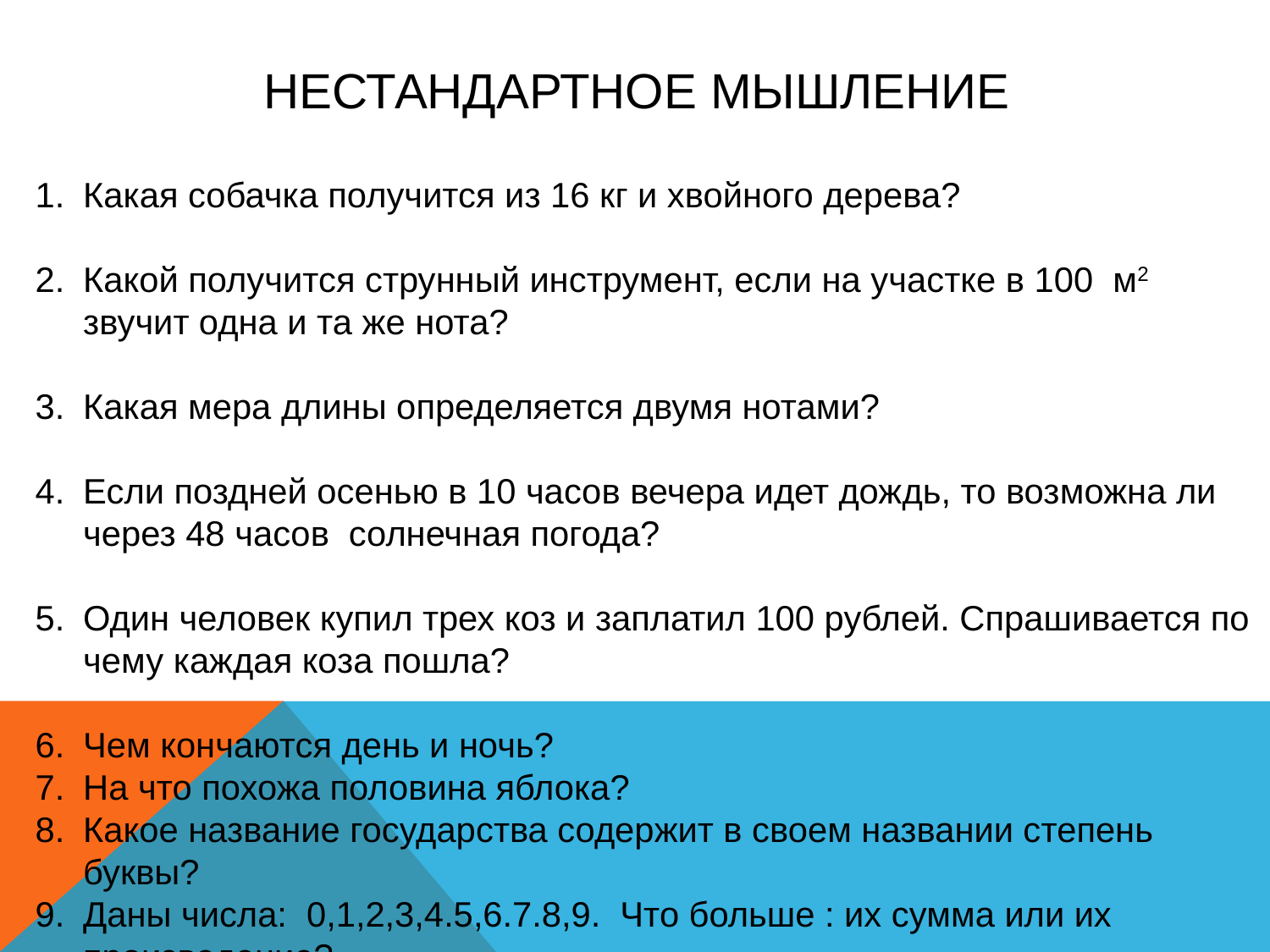

# Нестандартное мышление

Какая собачка получится из 16 кг и хвойного дерева?
Какой получится струнный инструмент, если на участке в 100  м2 звучит одна и та же нота?
Какая мера длины определяется двумя нотами?
Если поздней осенью в 10 часов вечера идет дождь, то возможна ли через 48 часов  солнечная погода?
Один человек купил трех коз и заплатил 100 рублей. Спрашивается по чему каждая коза пошла?
Чем кончаются день и ночь?
На что похожа половина яблока?
Какое название государства содержит в своем названии степень буквы?
Даны числа:  0,1,2,3,4.5,6.7.8,9.  Что больше : их сумма или их произведение?
Угол, на который поворачивается солдат при команде «кругом»?
Сын с отцом, да дедушка с  внуком. Много ли их?